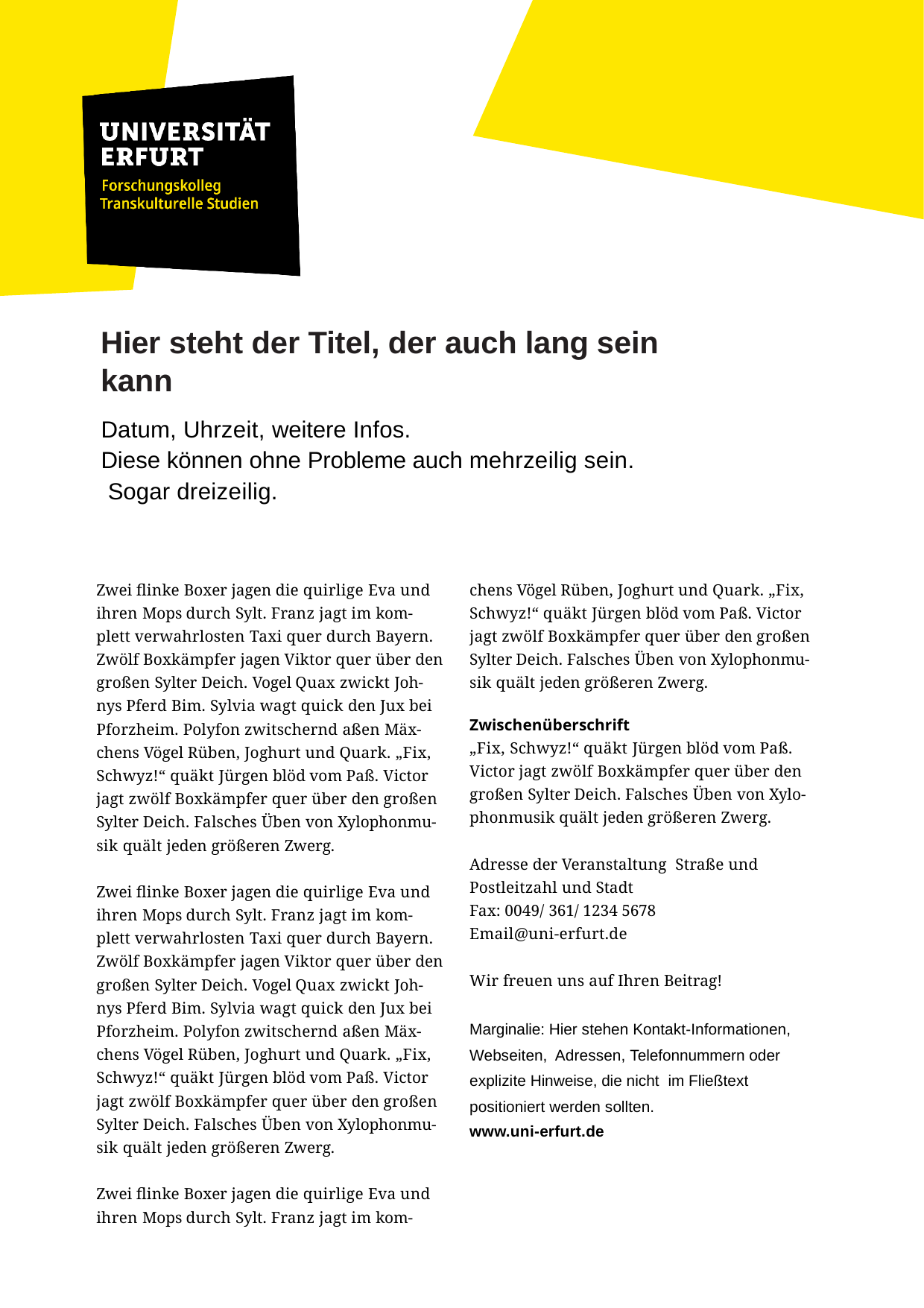

Hier steht der Titel, der auch lang sein kann
Datum, Uhrzeit, weitere Infos.
Diese können ohne Probleme auch mehrzeilig sein.  Sogar dreizeilig.
Zwei flinke Boxer jagen die quirlige Eva und  ihren Mops durch Sylt. Franz jagt im kom-  plett verwahrlosten Taxi quer durch Bayern.  Zwölf Boxkämpfer jagen Viktor quer über den  großen Sylter Deich. Vogel Quax zwickt Joh-  nys Pferd Bim. Sylvia wagt quick den Jux bei  Pforzheim. Polyfon zwitschernd aßen Mäx-  chens Vögel Rüben, Joghurt und Quark. „Fix,  Schwyz!“ quäkt Jürgen blöd vom Paß. Victor  jagt zwölf Boxkämpfer quer über den großen  Sylter Deich. Falsches Üben von Xylophonmu-  sik quält jeden größeren Zwerg.

Zwei flinke Boxer jagen die quirlige Eva und  ihren Mops durch Sylt. Franz jagt im kom-  plett verwahrlosten Taxi quer durch Bayern.  Zwölf Boxkämpfer jagen Viktor quer über den  großen Sylter Deich. Vogel Quax zwickt Joh-  nys Pferd Bim. Sylvia wagt quick den Jux bei  Pforzheim. Polyfon zwitschernd aßen Mäx-  chens Vögel Rüben, Joghurt und Quark. „Fix,  Schwyz!“ quäkt Jürgen blöd vom Paß. Victor  jagt zwölf Boxkämpfer quer über den großen  Sylter Deich. Falsches Üben von Xylophonmu-  sik quält jeden größeren Zwerg.

Zwei flinke Boxer jagen die quirlige Eva und  ihren Mops durch Sylt. Franz jagt im kom-

Pforzheim. Polyfon zwitschernd aßen Mäx-  chens Vögel Rüben, Joghurt und Quark. „Fix,  Schwyz!“ quäkt Jürgen blöd vom Paß. Victor  jagt zwölf Boxkämpfer quer über den großen  Sylter Deich. Falsches Üben von Xylophonmu-  sik quält jeden größeren Zwerg.

Zwischenüberschrift
„Fix, Schwyz!“ quäkt Jürgen blöd vom Paß.  Victor jagt zwölf Boxkämpfer quer über den  großen Sylter Deich. Falsches Üben von Xylo-  phonmusik quält jeden größeren Zwerg.

Adresse der Veranstaltung  Straße und Postleitzahl und Stadt
Fax: 0049/ 361/ 1234 5678
Email@uni-erfurt.de

Wir freuen uns auf Ihren Beitrag!

Marginalie: Hier stehen Kontakt-Informationen, Webseiten,  Adressen, Telefonnummern oder explizite Hinweise, die nicht  im Fließtext positioniert werden sollten.
www.uni-erfurt.de